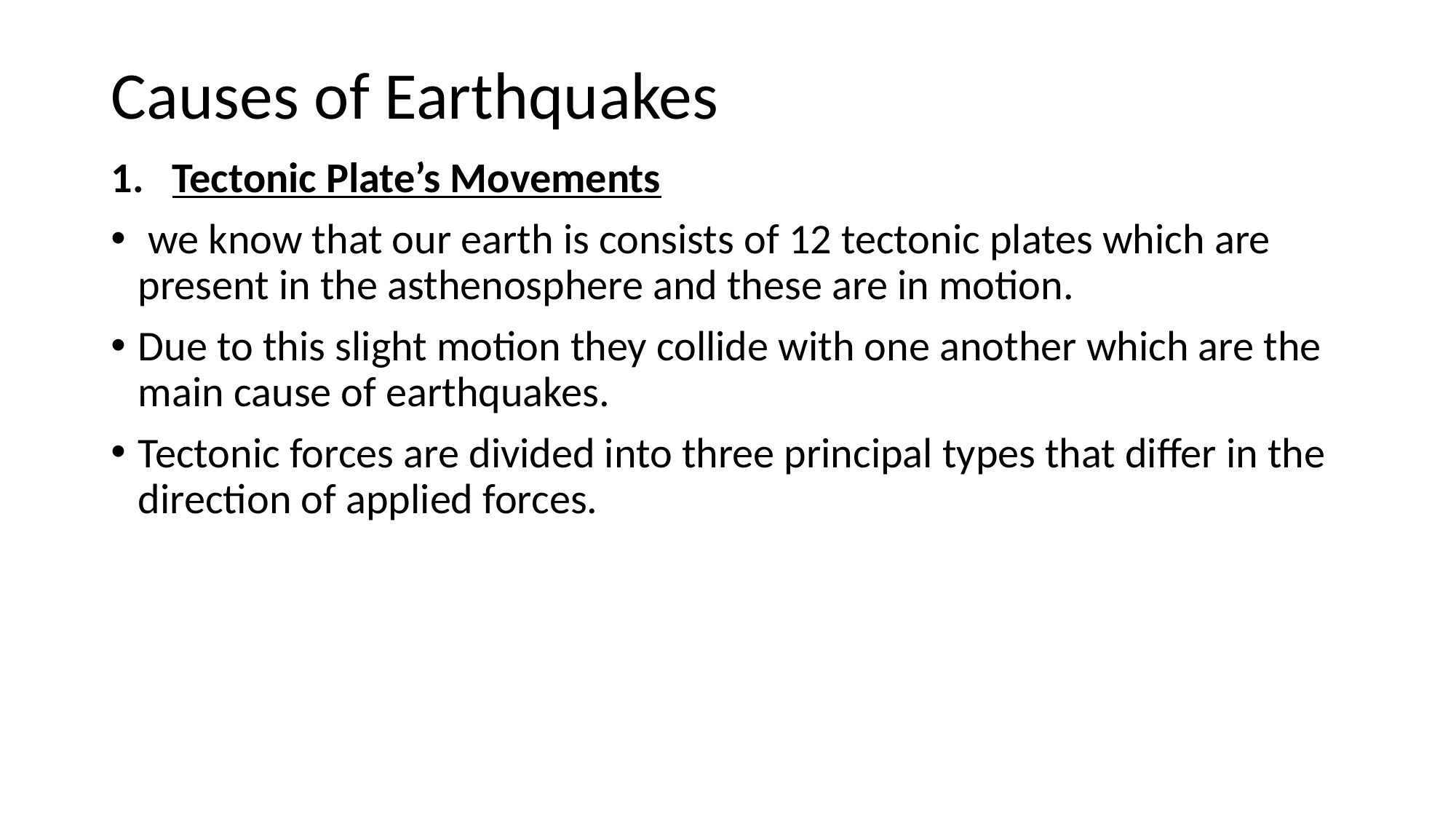

# Causes of Earthquakes
Tectonic Plate’s Movements
 we know that our earth is consists of 12 tectonic plates which are present in the asthenosphere and these are in motion.
Due to this slight motion they collide with one another which are the main cause of earthquakes.
Tectonic forces are divided into three principal types that differ in the direction of applied forces.